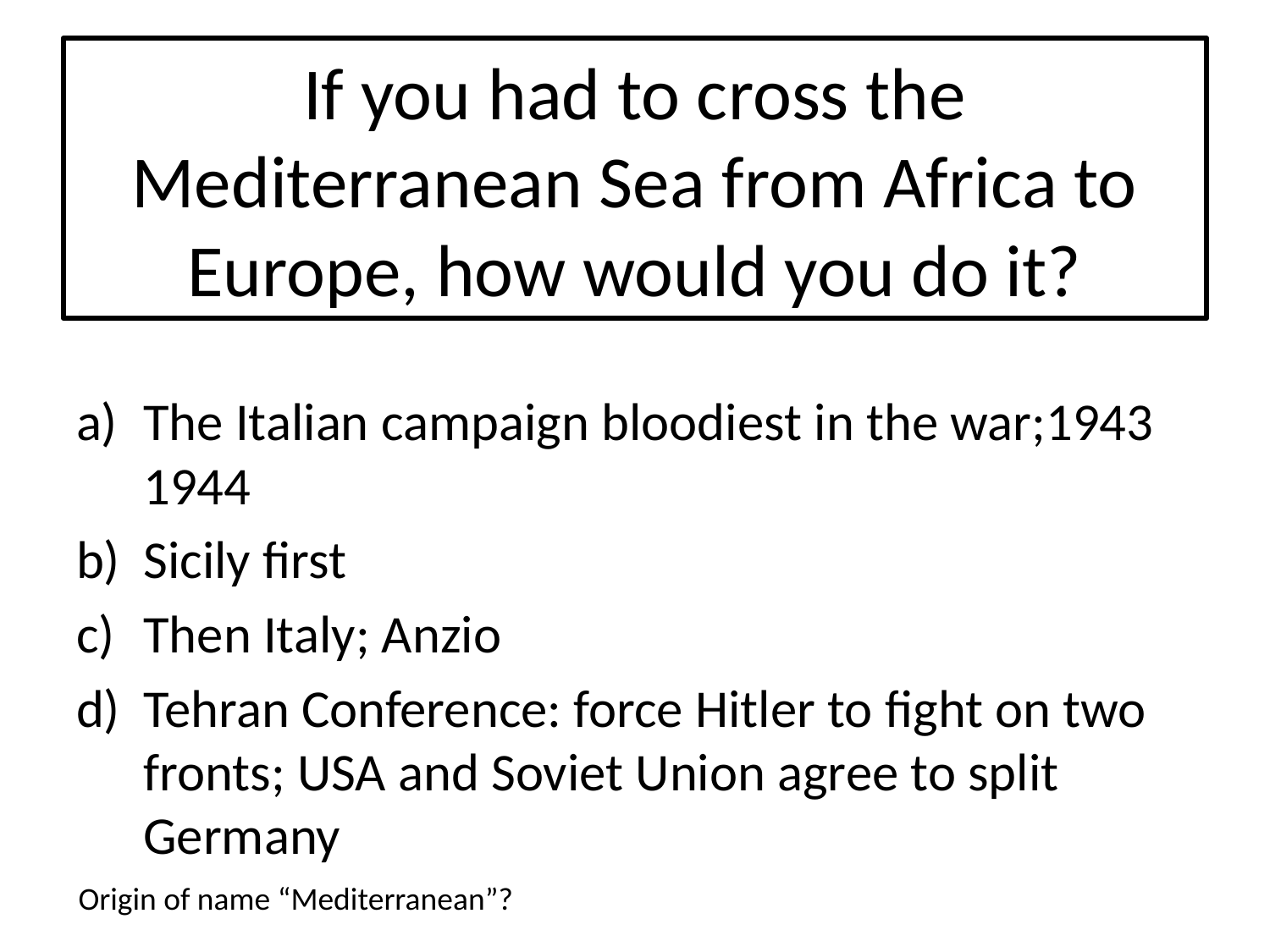

# If you had to cross the Mediterranean Sea from Africa to Europe, how would you do it?
The Italian campaign bloodiest in the war;1943 1944
Sicily first
Then Italy; Anzio
Tehran Conference: force Hitler to fight on two fronts; USA and Soviet Union agree to split Germany
Origin of name “Mediterranean”?